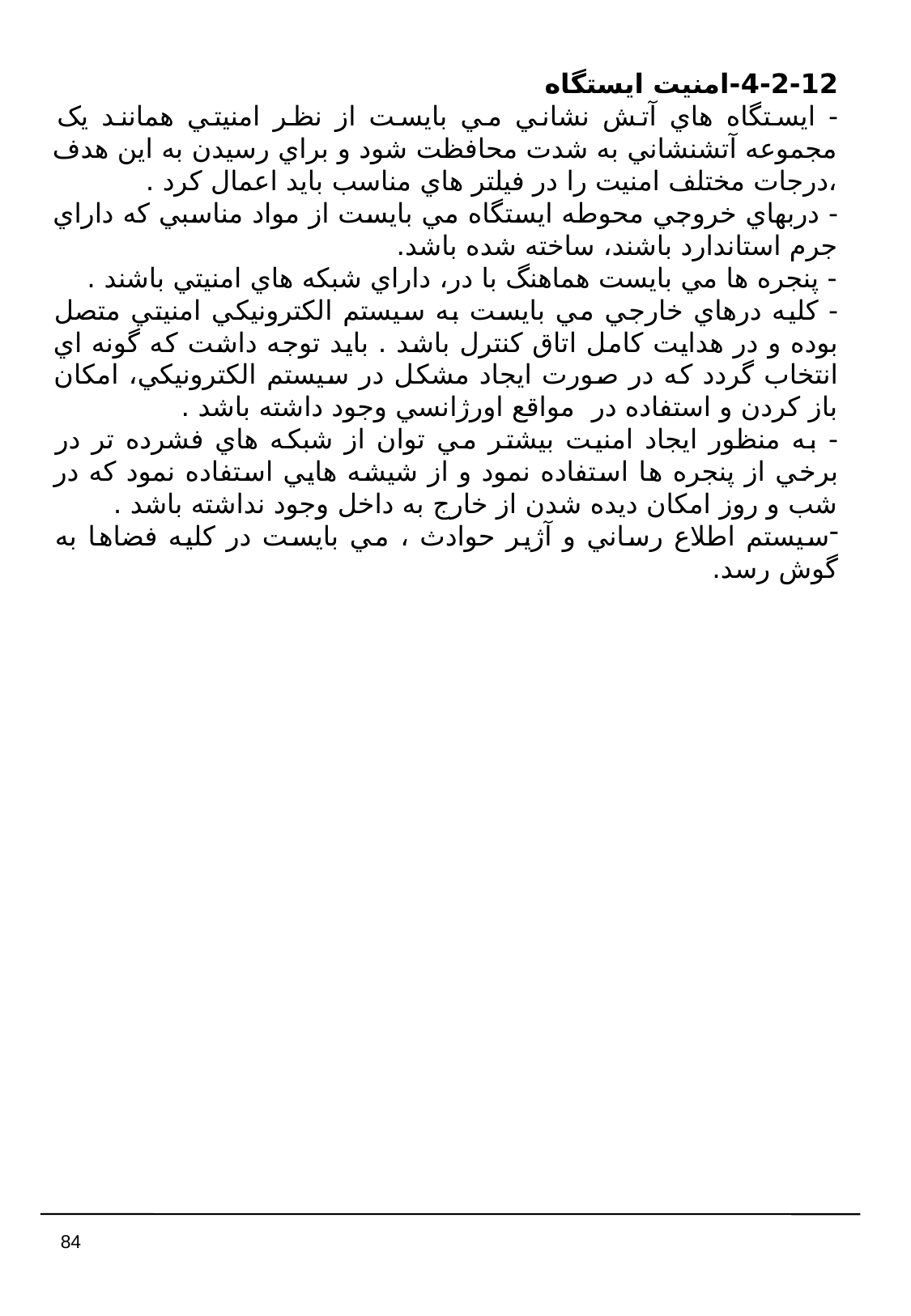

4-2-12-امنیت ایستگاه
- ايستگاه هاي آتش نشاني مي بايست از نظر امنيتي همانند يک مجموعه آتشنشاني به شدت محافظت شود و براي رسيدن به اين هدف ،درجات مختلف امنيت را در فيلتر هاي مناسب بايد اعمال کرد .
- دربهاي خروجي محوطه ايستگاه مي بايست از مواد مناسبي که داراي جرم استاندارد باشند، ساخته شده باشد.
- پنجره ها مي بايست هماهنگ با در، داراي شبکه هاي امنيتي باشند .
- کليه درهاي خارجي مي بايست به سيستم الکترونيکي امنيتي متصل بوده و در هدايت کامل اتاق کنترل باشد . بايد توجه داشت که گونه اي انتخاب گردد که در صورت ايجاد مشکل در سيستم الکترونيکي، امکان باز کردن و استفاده در  مواقع اورژانسي وجود داشته باشد .
- به منظور ايجاد امنيت بيشتر مي توان از شبکه هاي فشرده تر در برخي از پنجره ها استفاده نمود و از شيشه هايي استفاده نمود که در شب و روز امکان ديده شدن از خارج به داخل وجود نداشته باشد .
سيستم اطلاع رساني و آژير حوادث ، مي بايست در کليه فضاها به گوش رسد.

84